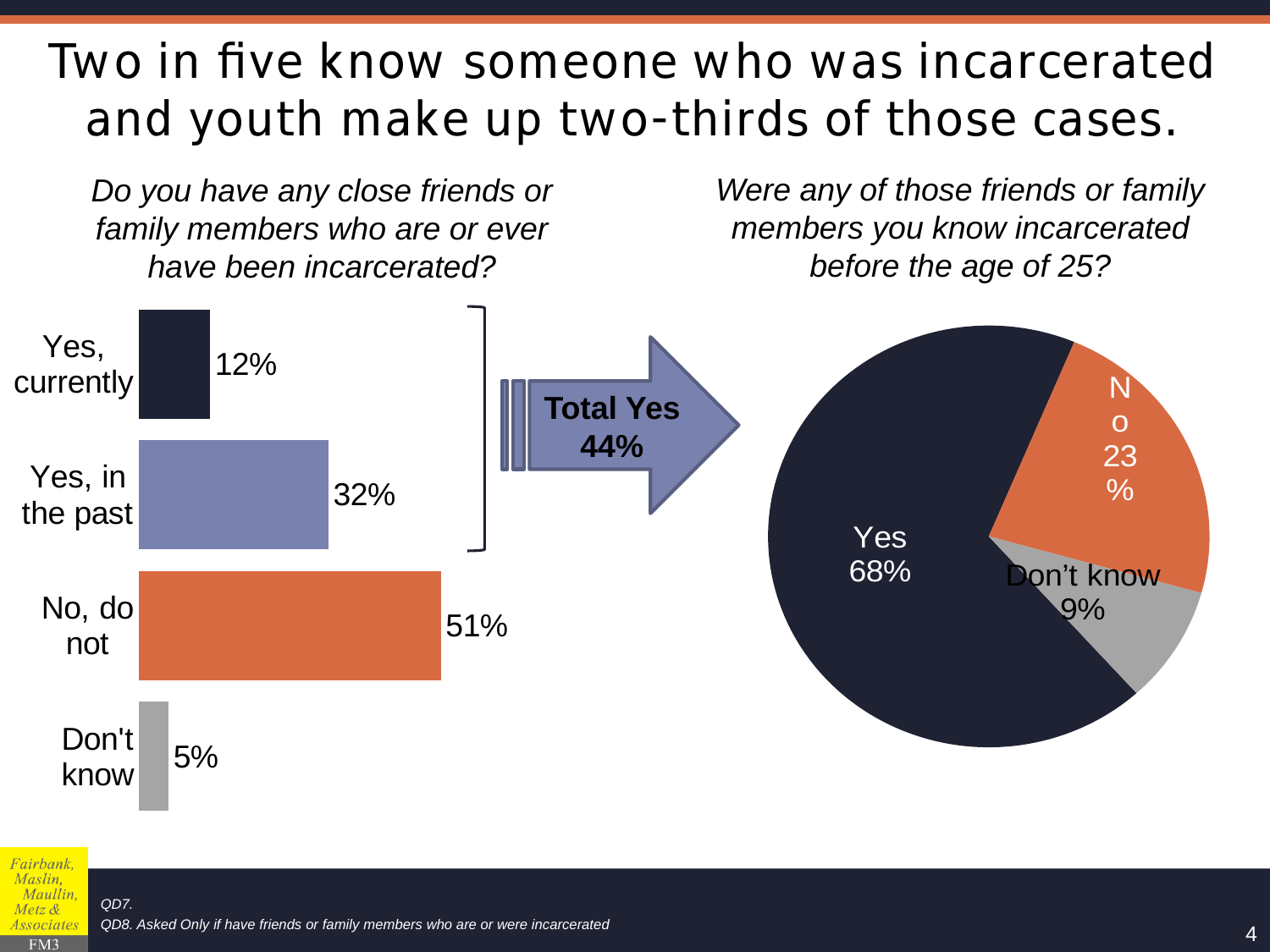

# Two in five know someone who was incarcerated and youth make up two-thirds of those cases.
Were any of those friends or family members you know incarcerated before the age of 25?
Do you have any close friends or family members who are or ever have been incarcerated?

### Chart

| Category |  |
|---|---|
| Yes, currently | 0.12 |
| Yes, in the past | 0.32 |
| No, do not | 0.51 |
| Don't know | 0.05 |

### Chart

| Category | Column2 |
|---|---|
| Yes | 0.68 |
| No | 0.23 |
| Don’t know | 0.09 |
Total Yes
44%
QD7.
QD8. Asked Only if have friends or family members who are or were incarcerated